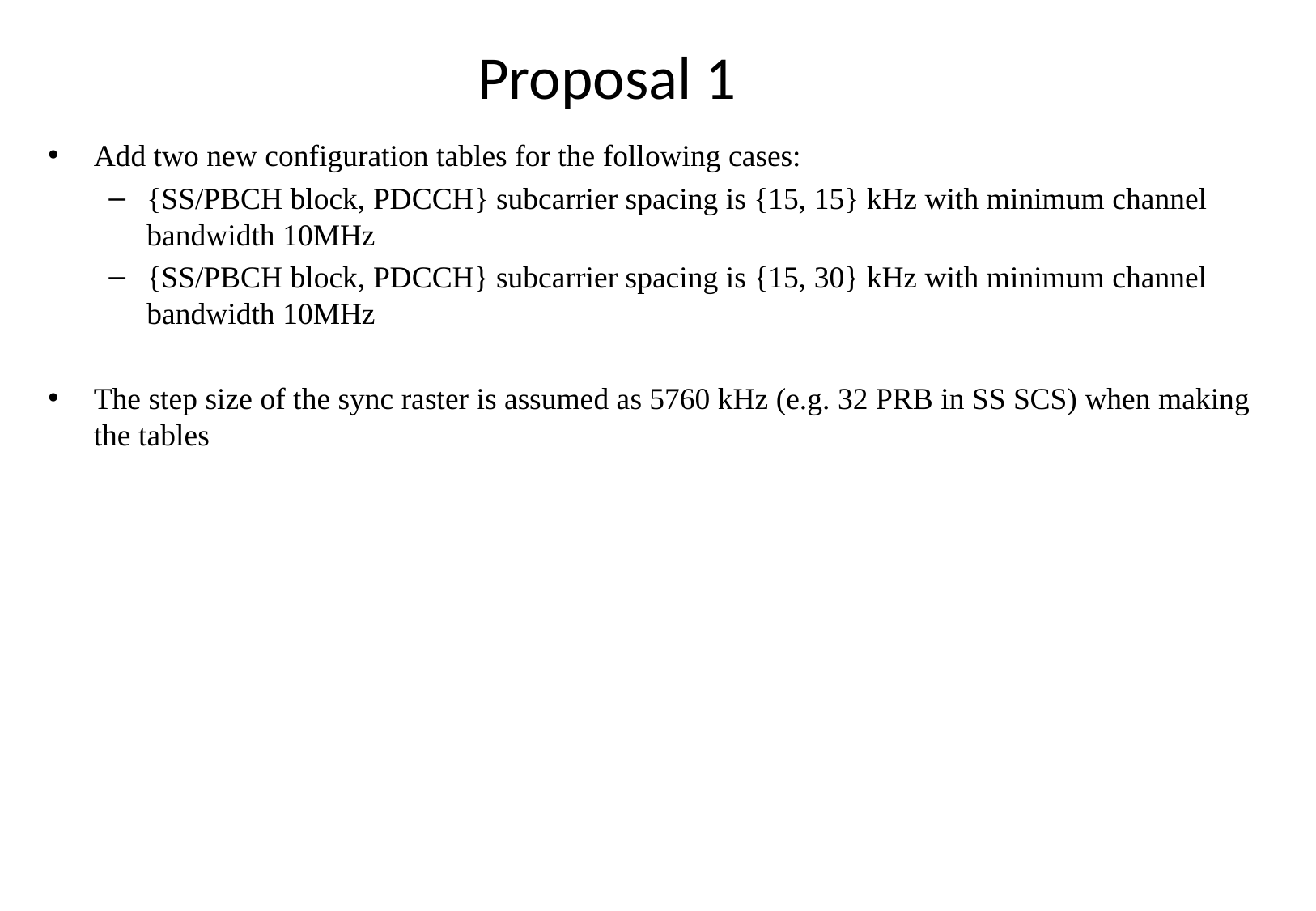

# Proposal 1
Add two new configuration tables for the following cases:
{SS/PBCH block, PDCCH} subcarrier spacing is {15, 15} kHz with minimum channel bandwidth 10MHz
{SS/PBCH block, PDCCH} subcarrier spacing is {15, 30} kHz with minimum channel bandwidth 10MHz

The step size of the sync raster is assumed as 5760 kHz (e.g. 32 PRB in SS SCS) when making the tables